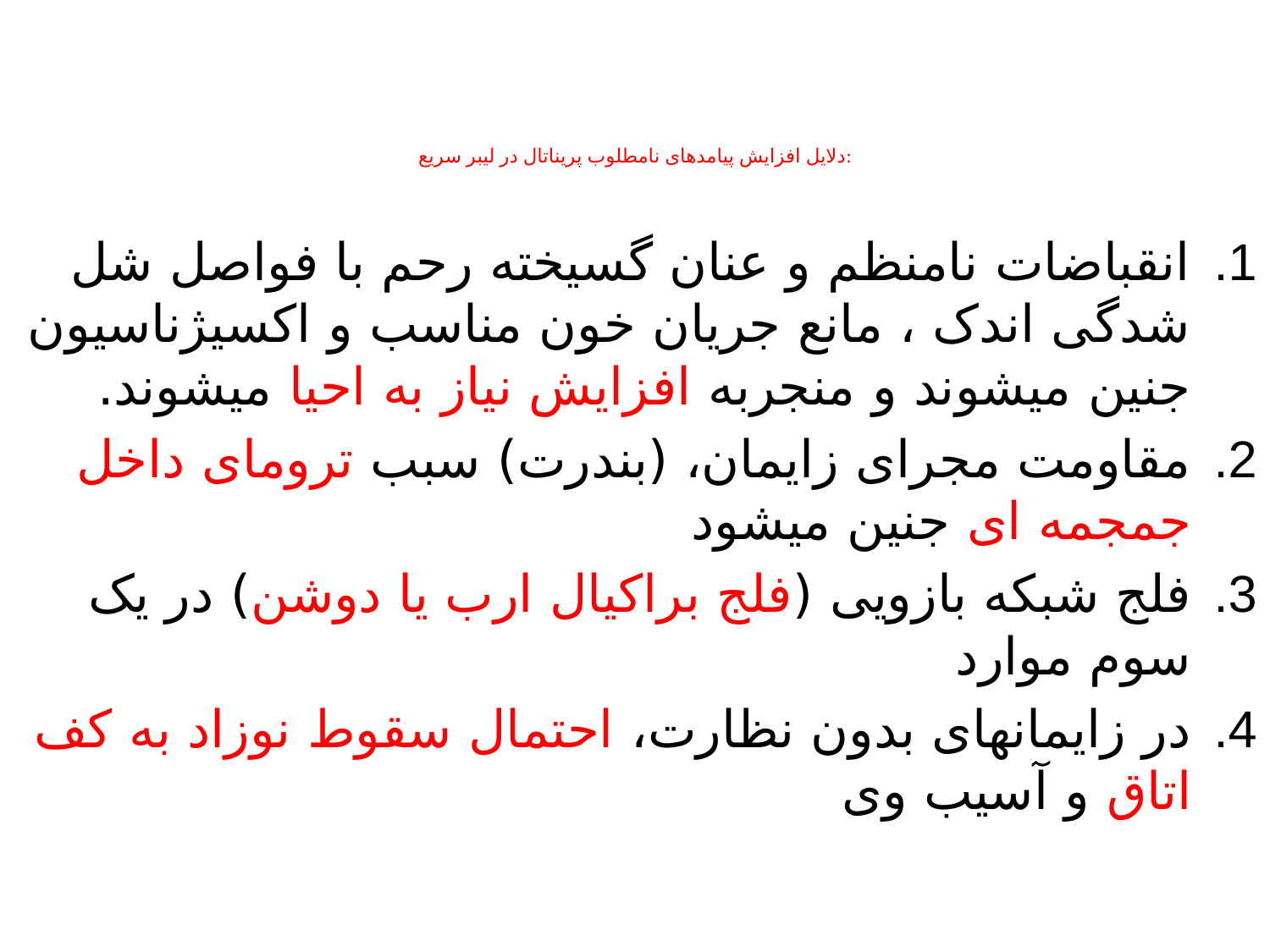

# دلایل افزایش پیامدهای نامطلوب پریناتال در لیبر سریع:
انقباضات نامنظم و عنان گسیخته رحم با فواصل شل شدگی اندک ، مانع جریان خون مناسب و اکسیژناسیون جنین میشوند و منجربه افزایش نیاز به احیا میشوند.
مقاومت مجرای زایمان، (بندرت) سبب ترومای داخل جمجمه ای جنین میشود
فلج شبکه بازویی (فلج براکیال ارب یا دوشن) در یک سوم موارد
در زایمانهای بدون نظارت، احتمال سقوط نوزاد به کف اتاق و آسیب وی